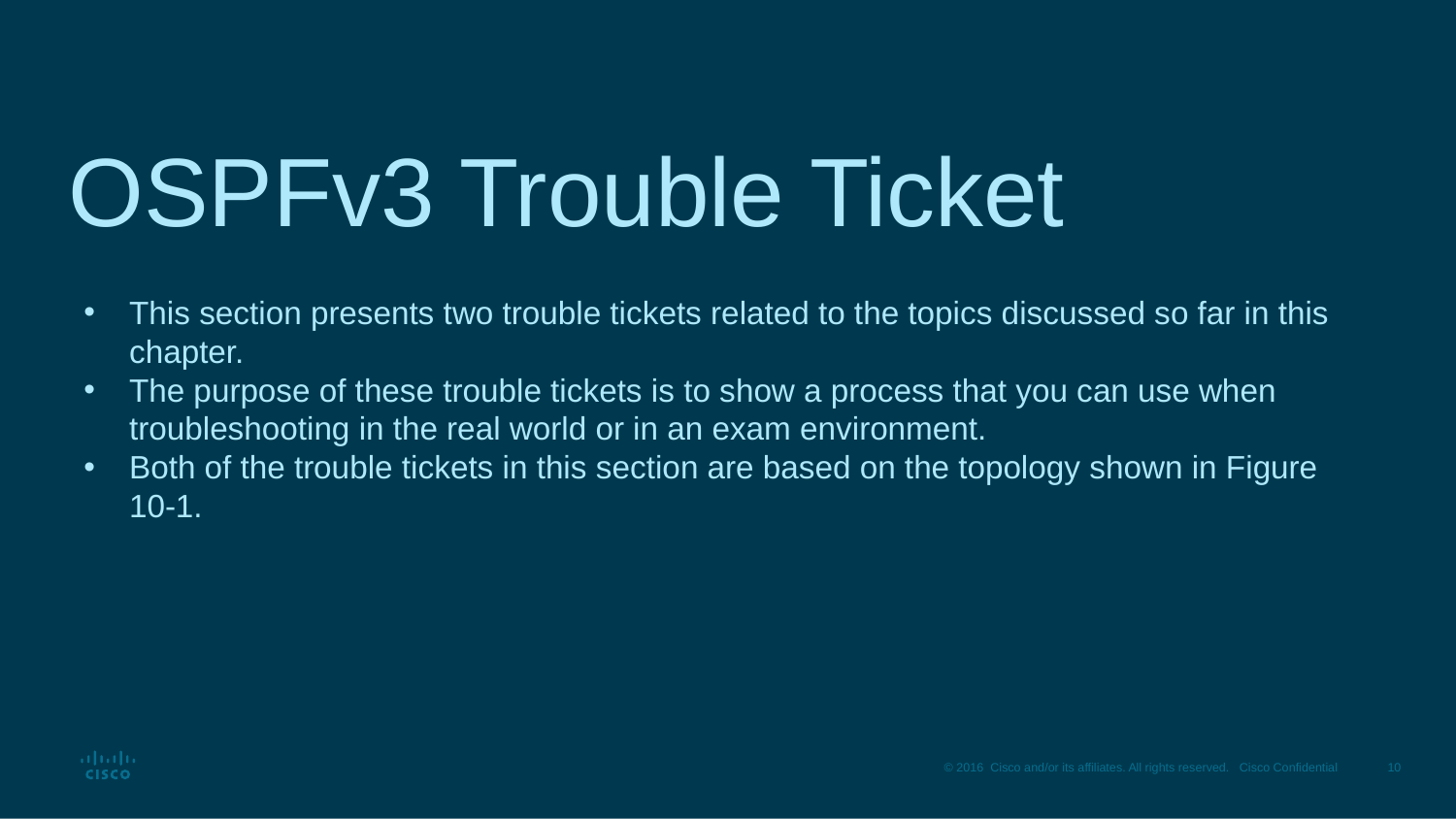

OSPFv3 Trouble Ticket
This section presents two trouble tickets related to the topics discussed so far in this chapter.
The purpose of these trouble tickets is to show a process that you can use when troubleshooting in the real world or in an exam environment.
Both of the trouble tickets in this section are based on the topology shown in Figure 10-1.